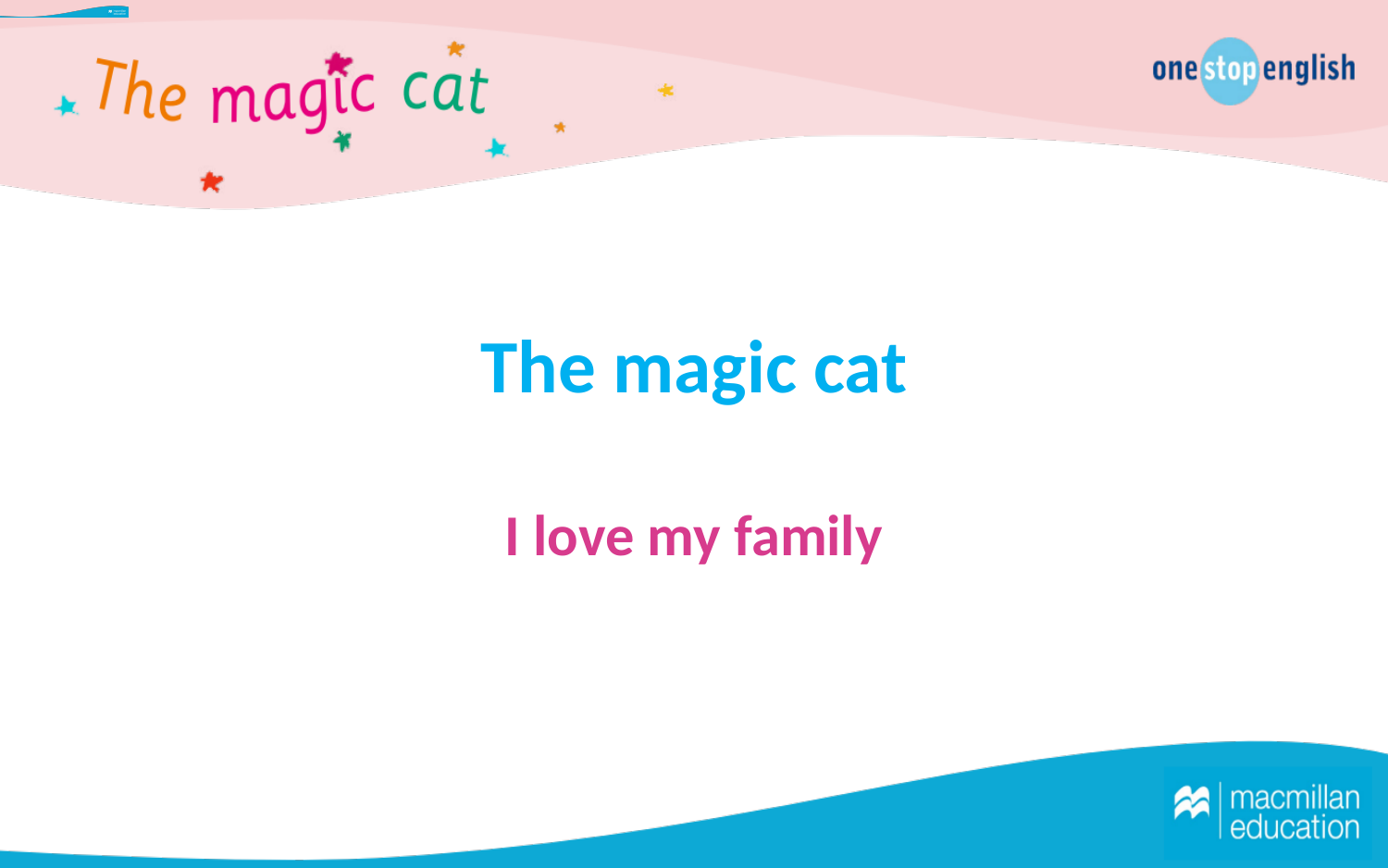

The magic cat
I love my family